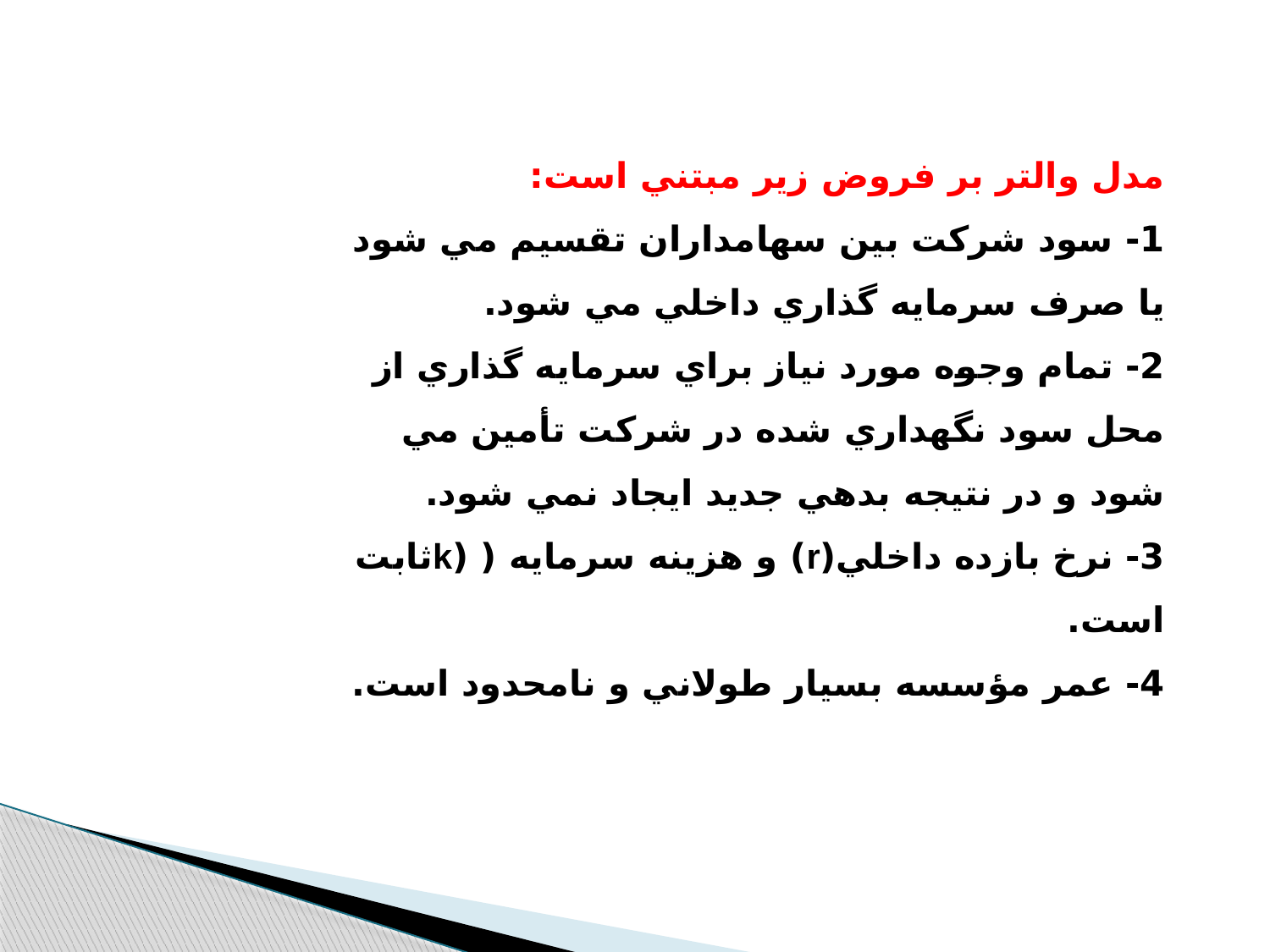

مدل والتر بر فروض زير مبتني است:
1- سود شركت بين سهامداران تقسيم مي شود يا صرف سرمايه گذاري داخلي مي شود.
2- تمام وجوه مورد نياز براي سرمايه گذاري از محل سود نگهداري شده در شركت تأمين مي شود و در نتيجه بدهي جديد ايجاد نمي شود.
3- نرخ بازده داخلي(r) و هزينه سرمايه ( (kثابت است.
4- عمر مؤسسه بسيار طولاني و نامحدود است.